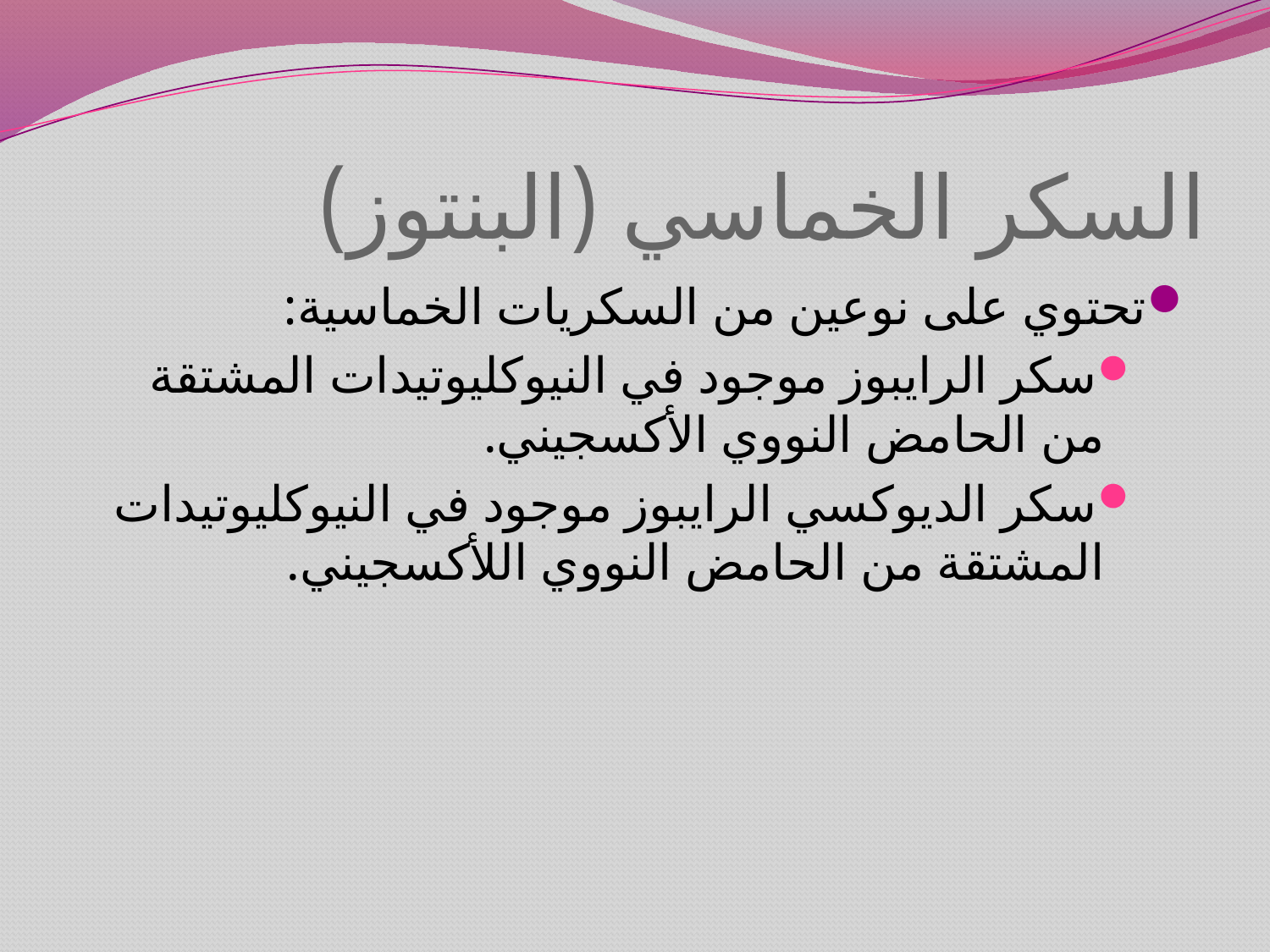

# السكر الخماسي (البنتوز)
تحتوي على نوعين من السكريات الخماسية:
سكر الرايبوز موجود في النيوكليوتيدات المشتقة من الحامض النووي الأكسجيني.
سكر الديوكسي الرايبوز موجود في النيوكليوتيدات المشتقة من الحامض النووي اللأكسجيني.